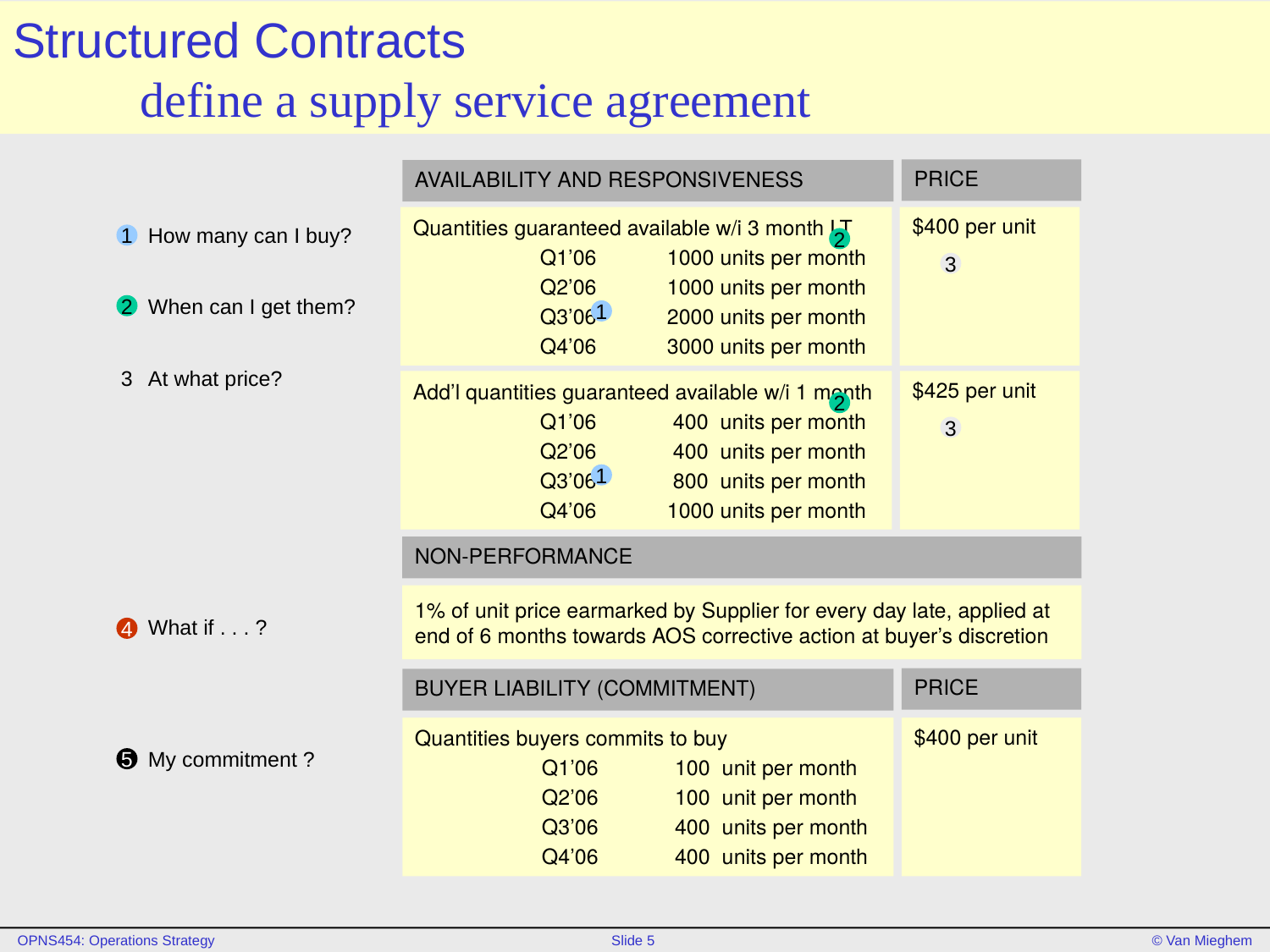

# Structured Contracts define a supply service agreement

PRICE
AVAILABILITY AND RESPONSIVENESS
Quantities guaranteed available w/i 3 month LT
	Q1’06	1000 units per month
	Q2’06	1000 units per month
	Q3’06	2000 units per month
	Q4’06	3000 units per month
$400 per unit
How many can I buy?
1
2
3
When can I get them?
2
1
At what price?
3
2
3
1
What if . . . ?
4
My commitment ?
5
Add’l quantities guaranteed available w/i 1 month
	Q1’06	 400  units per month
	Q2’06	 400  units per month
	Q3’06	 800  units per month
	Q4’06	1000 units per month
$425 per unit
NON-PERFORMANCE
1% of unit price earmarked by Supplier for every day late, applied at end of 6 months towards AOS corrective action at buyer’s discretion
PRICE
BUYER LIABILITY (COMMITMENT)
Quantities buyers commits to buy
	Q1’06	 100  unit per month
	Q2’06	 100  unit per month
	Q3’06	 400  units per month
	Q4’06	 400  units per month
$400 per unit